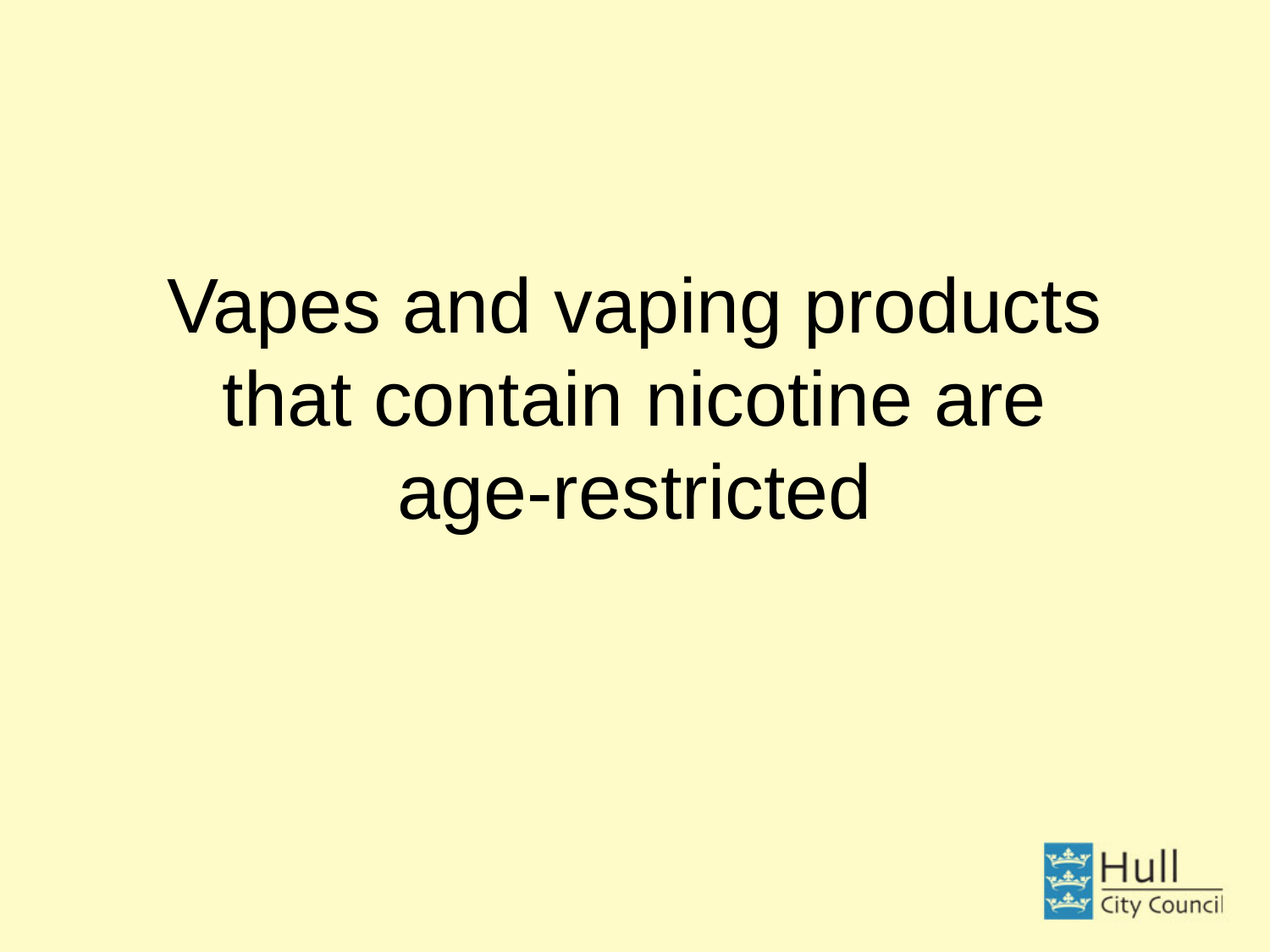

# Vapes and vaping products that contain nicotine are age-restricted